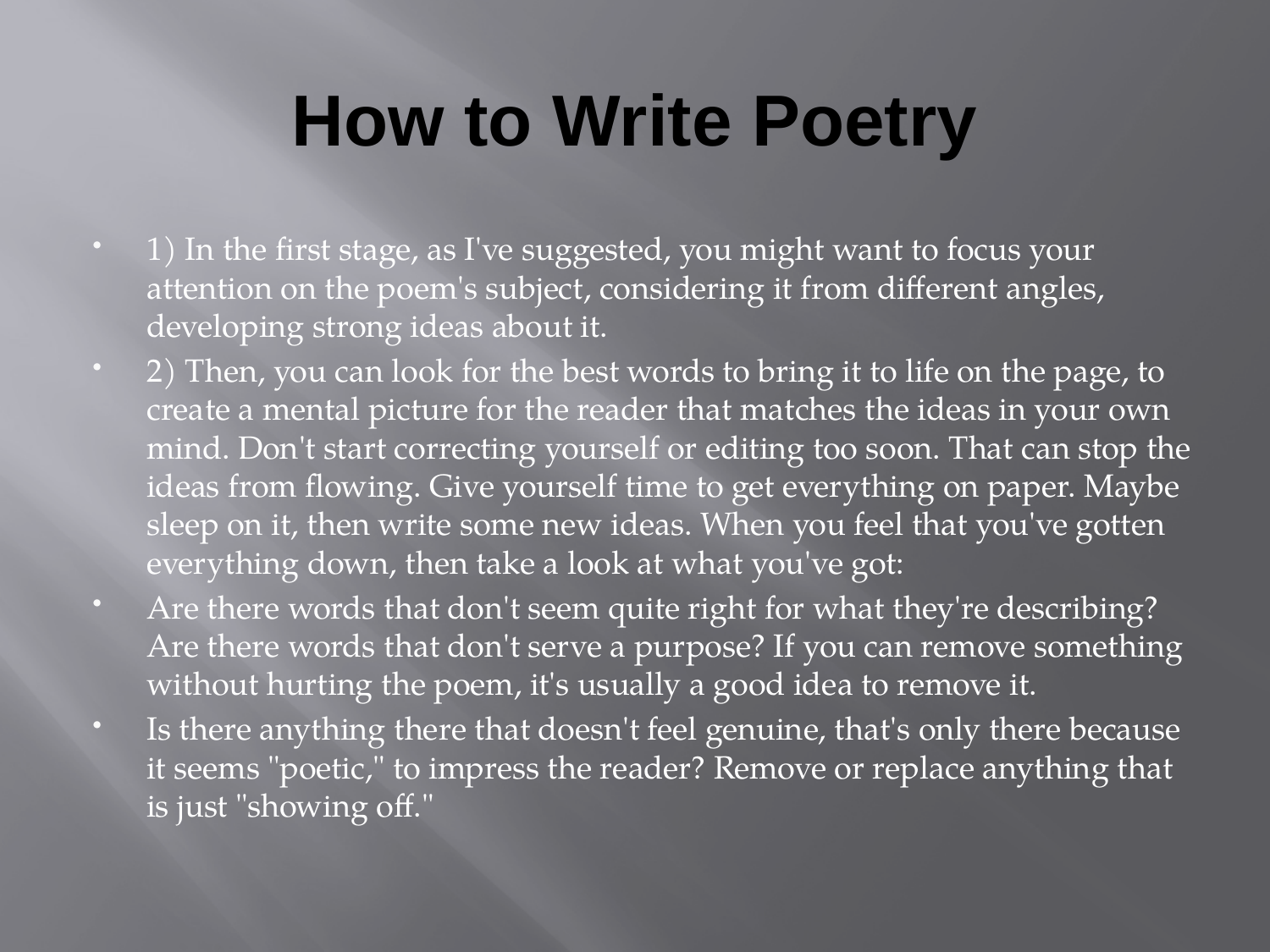

# How to Write Poetry
1) In the first stage, as I've suggested, you might want to focus your attention on the poem's subject, considering it from different angles, developing strong ideas about it.
2) Then, you can look for the best words to bring it to life on the page, to create a mental picture for the reader that matches the ideas in your own mind. Don't start correcting yourself or editing too soon. That can stop the ideas from flowing. Give yourself time to get everything on paper. Maybe sleep on it, then write some new ideas. When you feel that you've gotten everything down, then take a look at what you've got:
Are there words that don't seem quite right for what they're describing? Are there words that don't serve a purpose? If you can remove something without hurting the poem, it's usually a good idea to remove it.
Is there anything there that doesn't feel genuine, that's only there because it seems "poetic," to impress the reader? Remove or replace anything that is just "showing off."